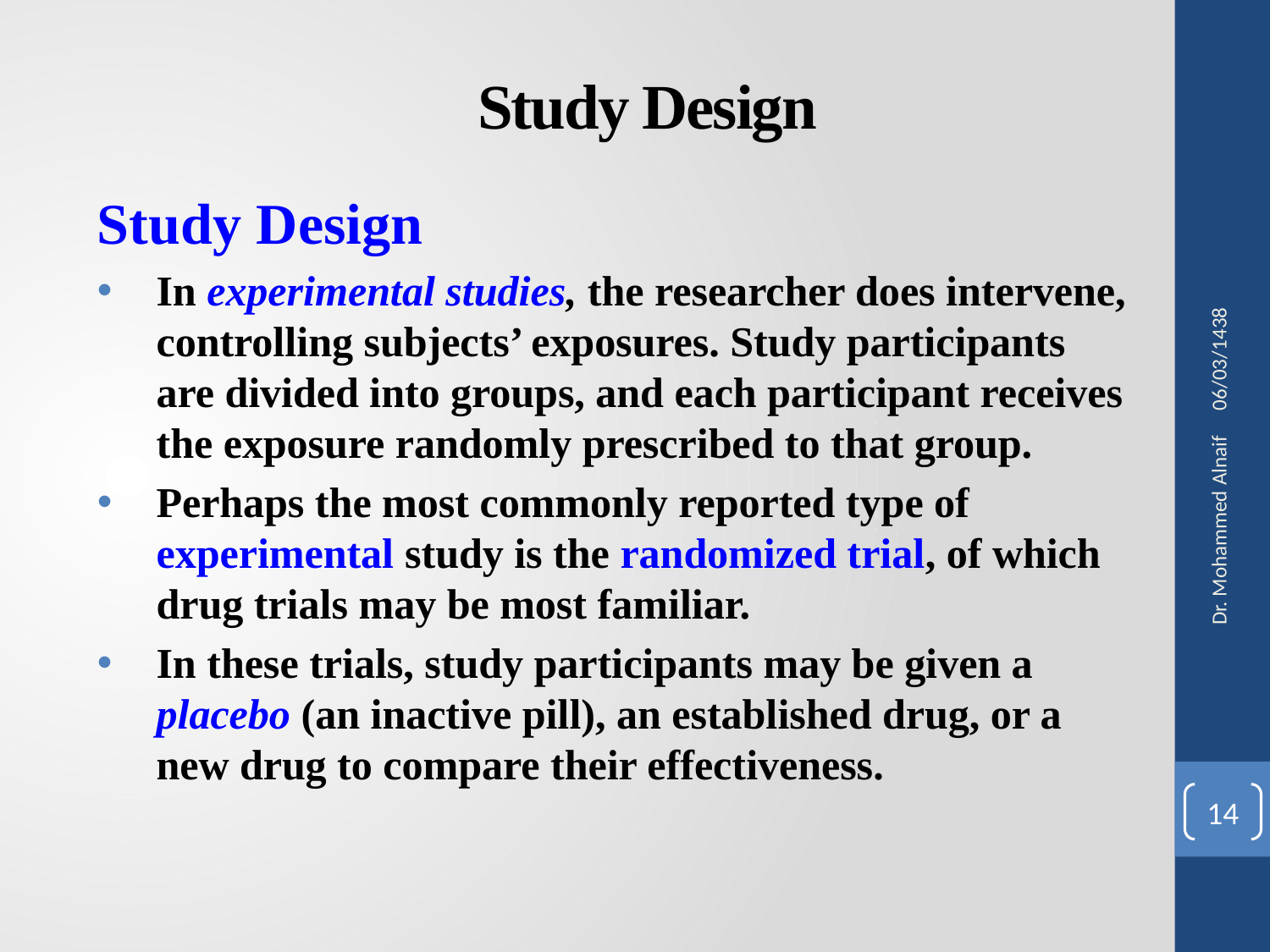

# Study Design
Study Design
In experimental studies, the researcher does intervene, controlling subjects’ exposures. Study participants are divided into groups, and each participant receives the exposure randomly prescribed to that group.
Perhaps the most commonly reported type of experimental study is the randomized trial, of which drug trials may be most familiar.
In these trials, study participants may be given a placebo (an inactive pill), an established drug, or a new drug to compare their effectiveness.
06/03/1438
Dr. Mohammed Alnaif
14